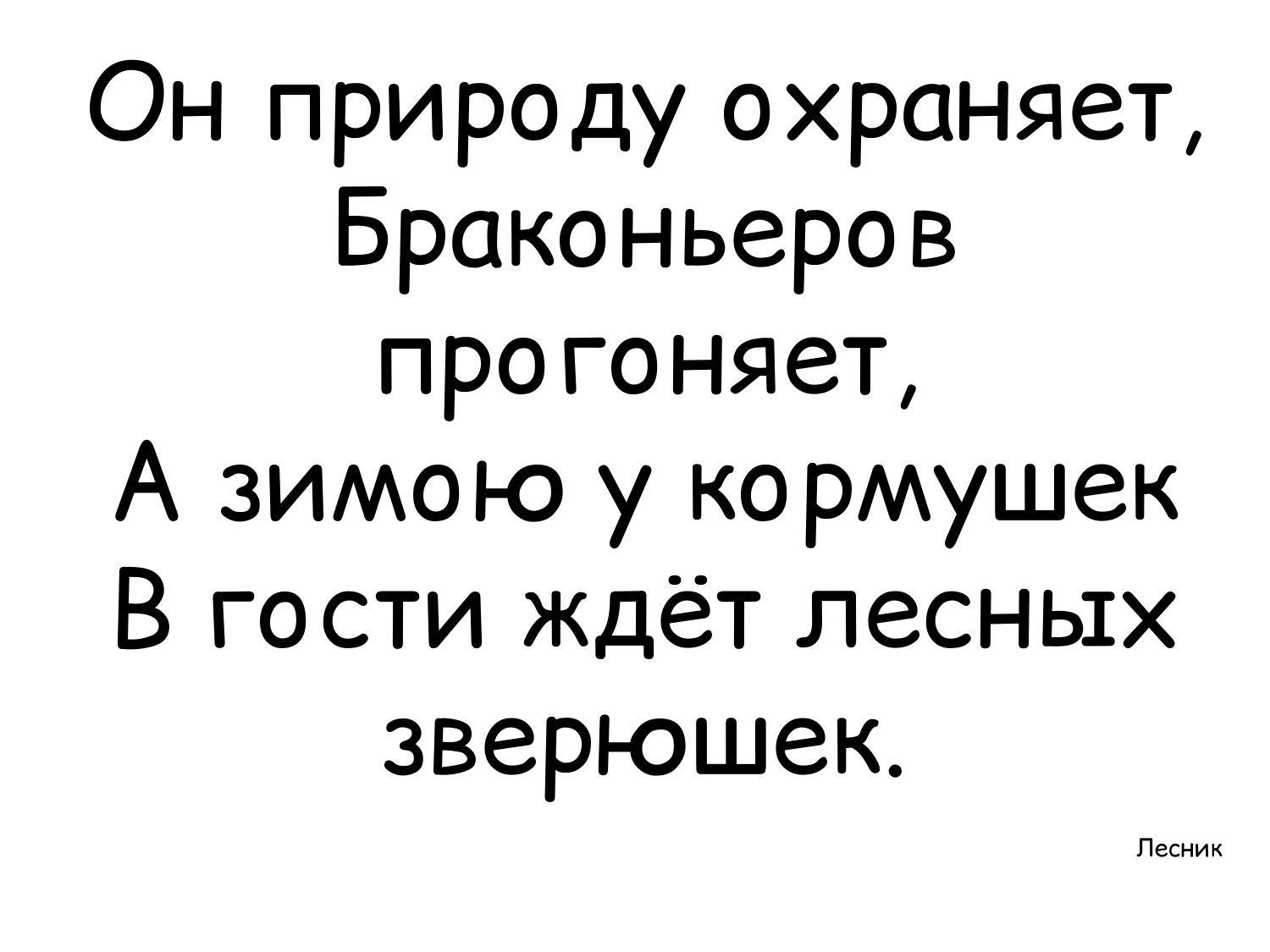

Он природу охраняет,
Браконьеров прогоняет,
А зимою у кормушек
В гости ждёт лесных зверюшек.

Лесник